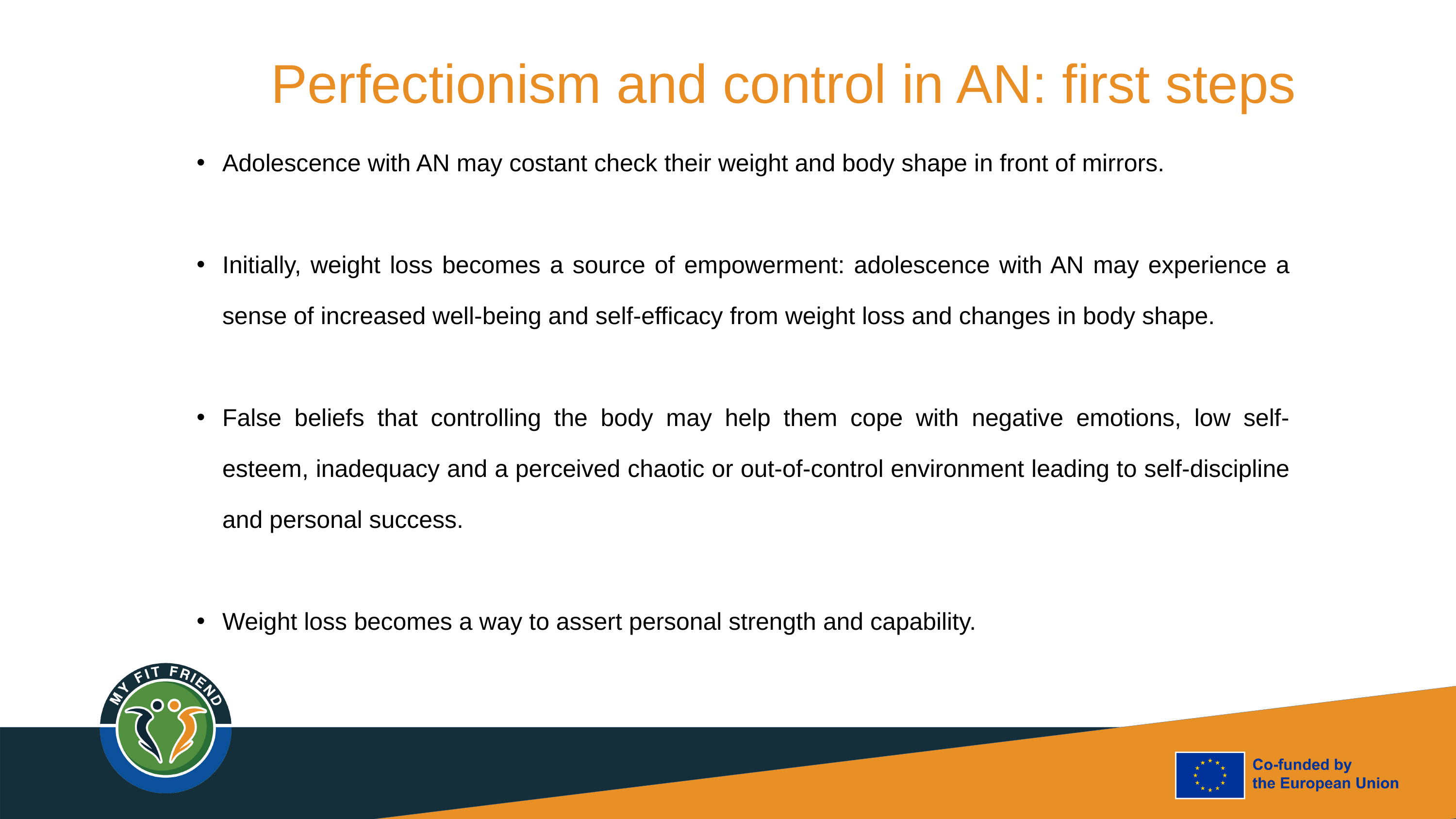

Perfectionism and control in AN: first steps
Adolescence with AN may costant check their weight and body shape in front of mirrors.

Initially, weight loss becomes a source of empowerment: adolescence with AN may experience a sense of increased well-being and self-efficacy from weight loss and changes in body shape.

False beliefs that controlling the body may help them cope with negative emotions, low self-esteem, inadequacy and a perceived chaotic or out-of-control environment leading to self-discipline and personal success.

Weight loss becomes a way to assert personal strength and capability.